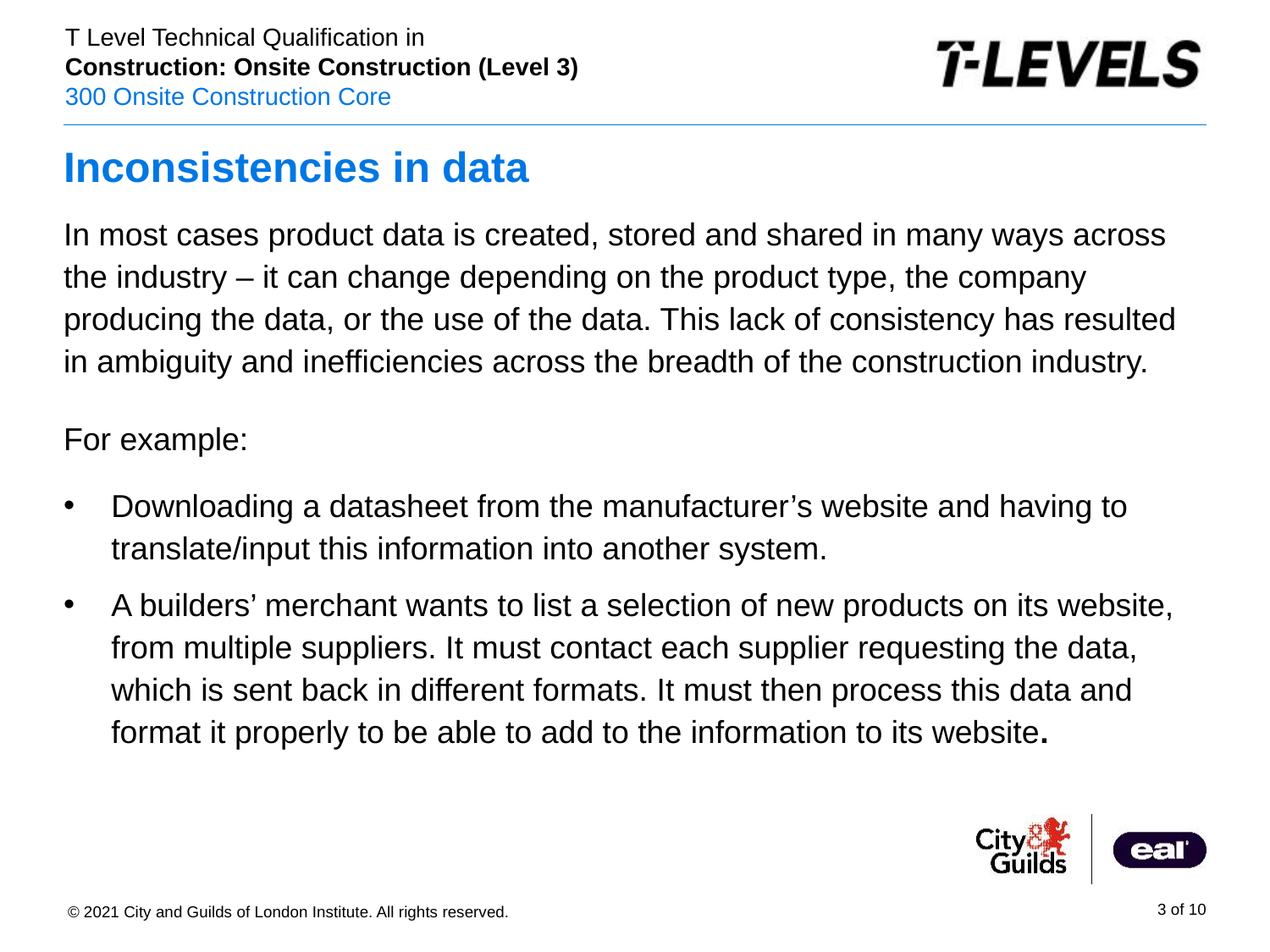

# Inconsistencies in data
In most cases product data is created, stored and shared in many ways across the industry – it can change depending on the product type, the company producing the data, or the use of the data. This lack of consistency has resulted in ambiguity and inefficiencies across the breadth of the construction industry.
For example:
Downloading a datasheet from the manufacturer’s website and having to translate/input this information into another system.
A builders’ merchant wants to list a selection of new products on its website, from multiple suppliers. It must contact each supplier requesting the data, which is sent back in different formats. It must then process this data and format it properly to be able to add to the information to its website.